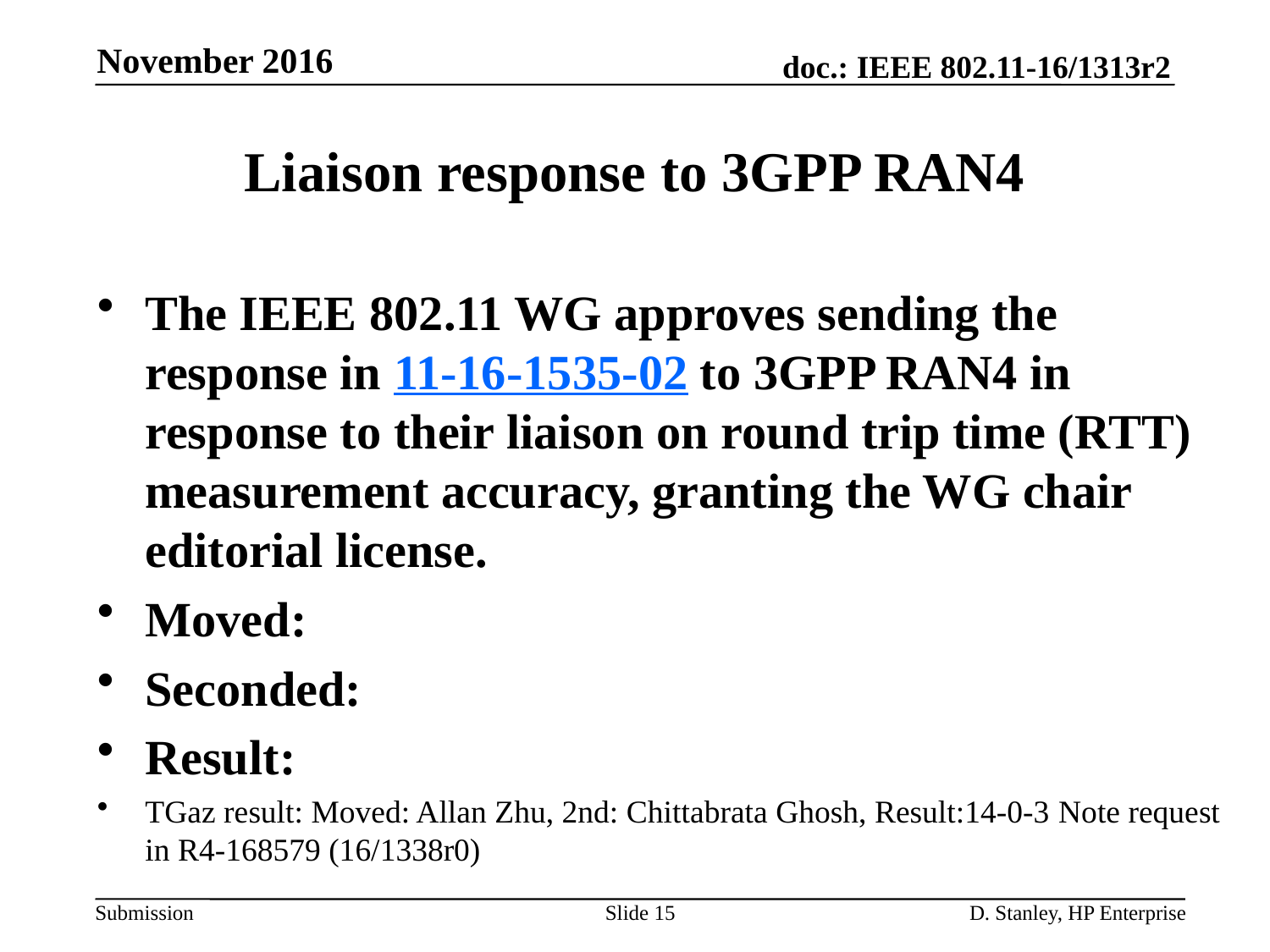

November 2016
# Liaison response to 3GPP RAN4
The IEEE 802.11 WG approves sending the response in 11-16-1535-02 to 3GPP RAN4 in response to their liaison on round trip time (RTT) measurement accuracy, granting the WG chair editorial license.
Moved:
Seconded:
Result:
TGaz result: Moved: Allan Zhu, 2nd: Chittabrata Ghosh, Result:14-0-3 Note request in R4-168579 (16/1338r0)

Slide 15
D. Stanley, HP Enterprise